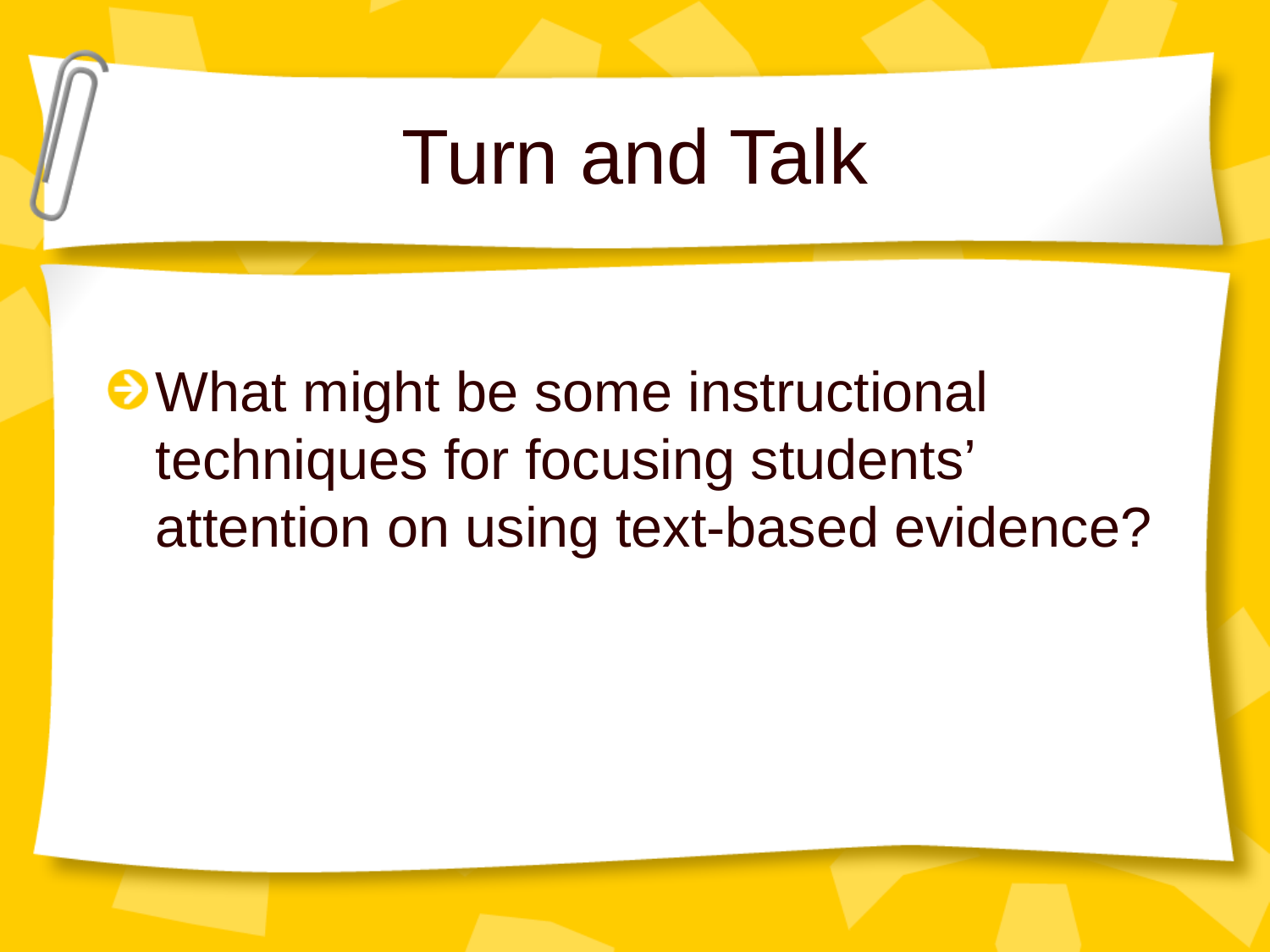

# Turn and Talk
What might be some instructional techniques for focusing students’ attention on using text-based evidence?